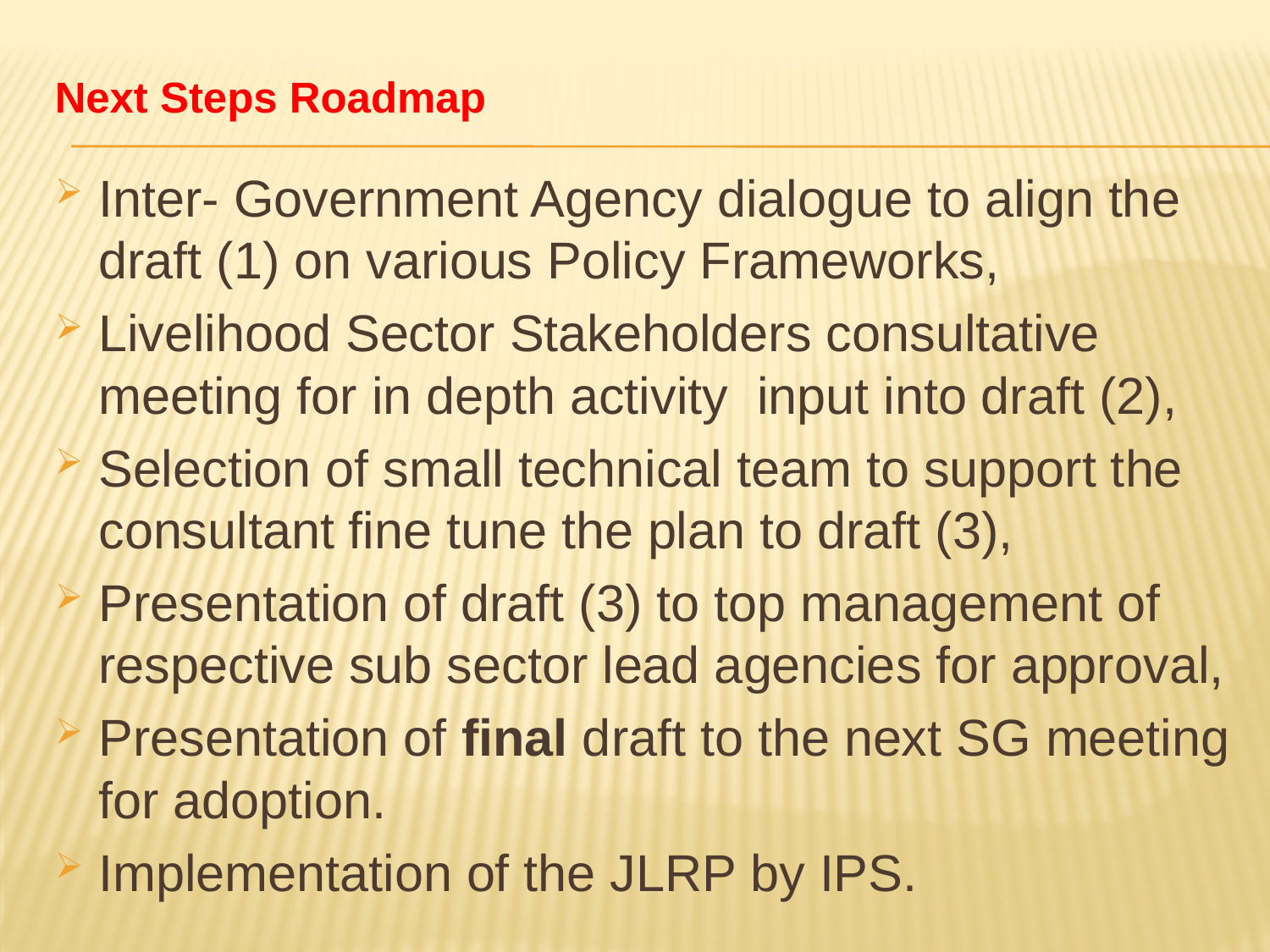

# Next Steps Roadmap
Inter- Government Agency dialogue to align the draft (1) on various Policy Frameworks,
Livelihood Sector Stakeholders consultative meeting for in depth activity  input into draft (2),
Selection of small technical team to support the consultant fine tune the plan to draft (3),
Presentation of draft (3) to top management of respective sub sector lead agencies for approval,
Presentation of final draft to the next SG meeting for adoption.
Implementation of the JLRP by IPS.